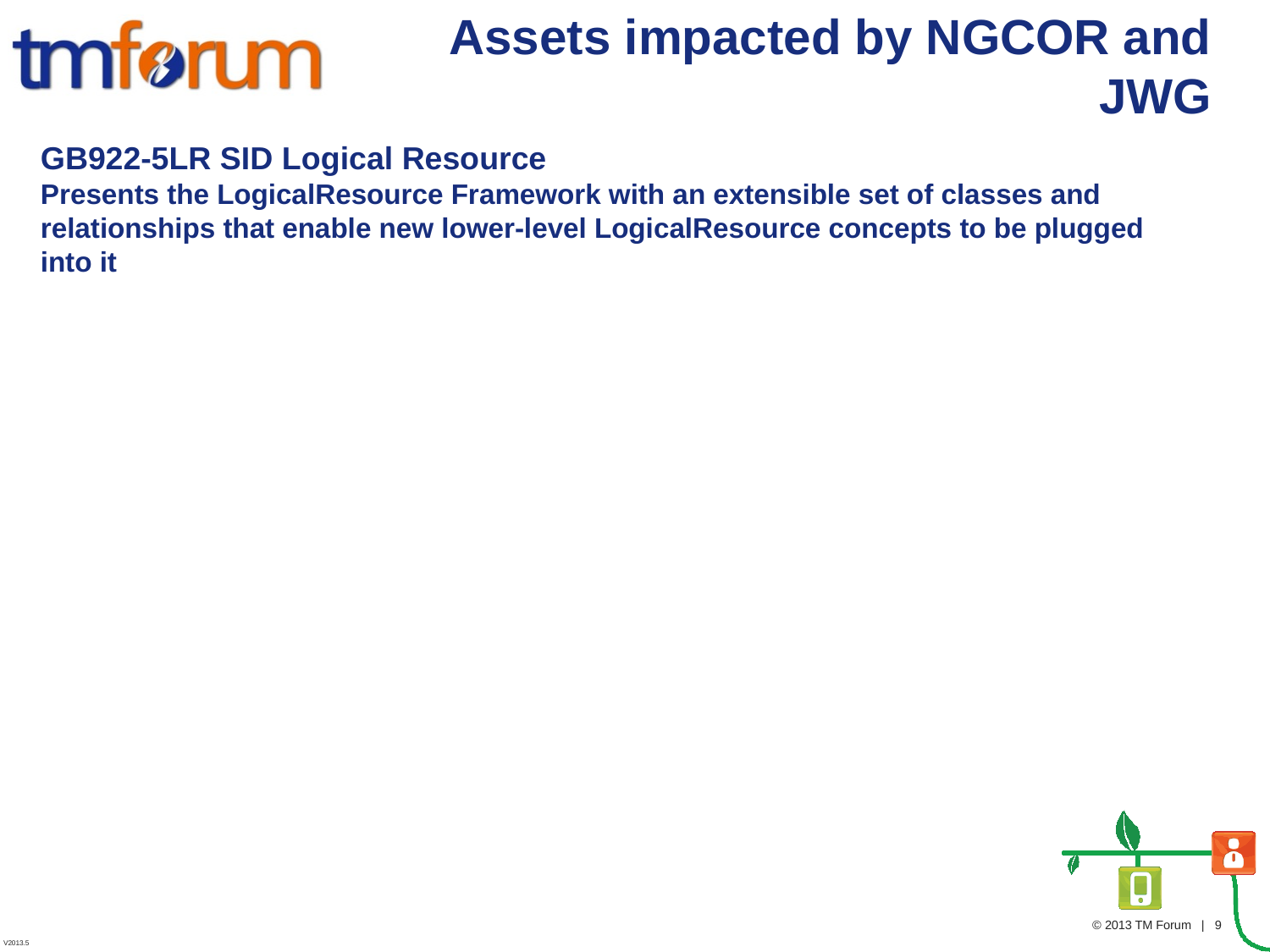

# Assets impacted by NGCOR and JWG
GB922-5LR SID Logical Resource
Presents the LogicalResource Framework with an extensible set of classes and relationships that enable new lower-level LogicalResource concepts to be plugged into it